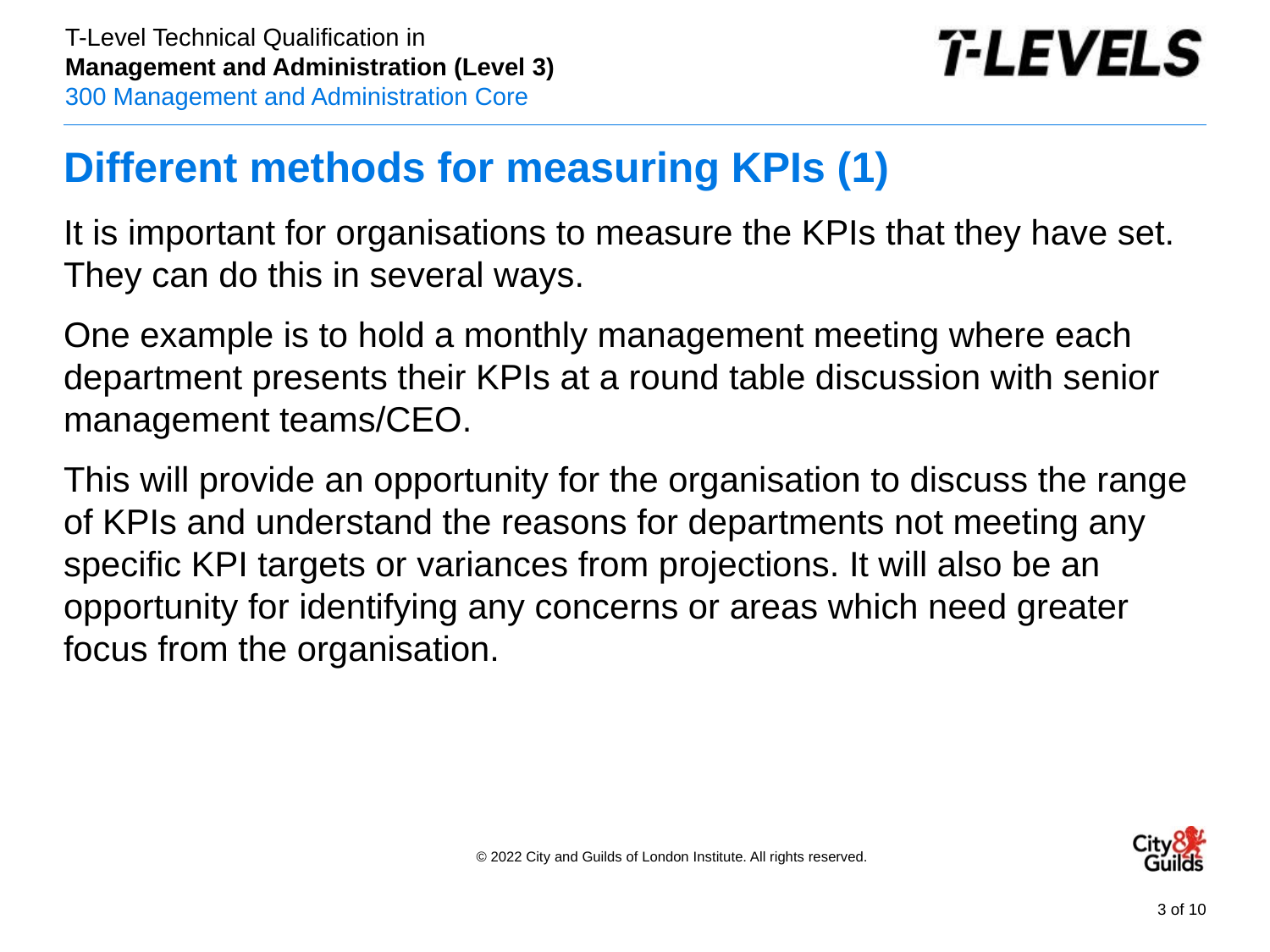

# Different methods for measuring KPIs (1)
It is important for organisations to measure the KPIs that they have set. They can do this in several ways.
One example is to hold a monthly management meeting where each department presents their KPIs at a round table discussion with senior management teams/CEO.
This will provide an opportunity for the organisation to discuss the range of KPIs and understand the reasons for departments not meeting any specific KPI targets or variances from projections. It will also be an opportunity for identifying any concerns or areas which need greater focus from the organisation.